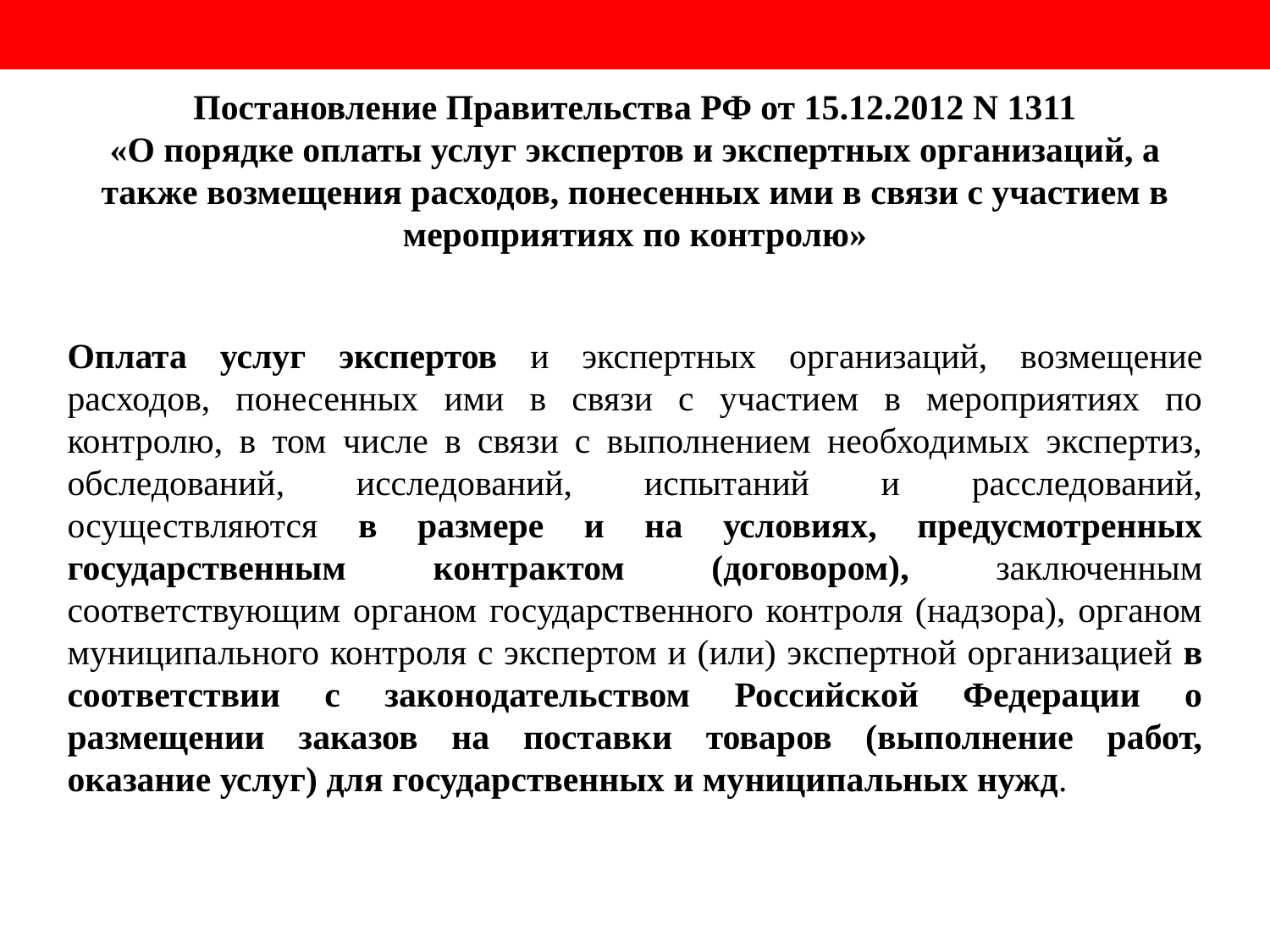

Постановление Правительства РФ от 15.12.2012 N 1311
«О порядке оплаты услуг экспертов и экспертных организаций, а также возмещения расходов, понесенных ими в связи с участием в мероприятиях по контролю»
Оплата услуг экспертов и экспертных организаций, возмещение расходов, понесенных ими в связи с участием в мероприятиях по контролю, в том числе в связи с выполнением необходимых экспертиз, обследований, исследований, испытаний и расследований, осуществляются в размере и на условиях, предусмотренных государственным контрактом (договором), заключенным соответствующим органом государственного контроля (надзора), органом муниципального контроля с экспертом и (или) экспертной организацией в соответствии с законодательством Российской Федерации о размещении заказов на поставки товаров (выполнение работ, оказание услуг) для государственных и муниципальных нужд.